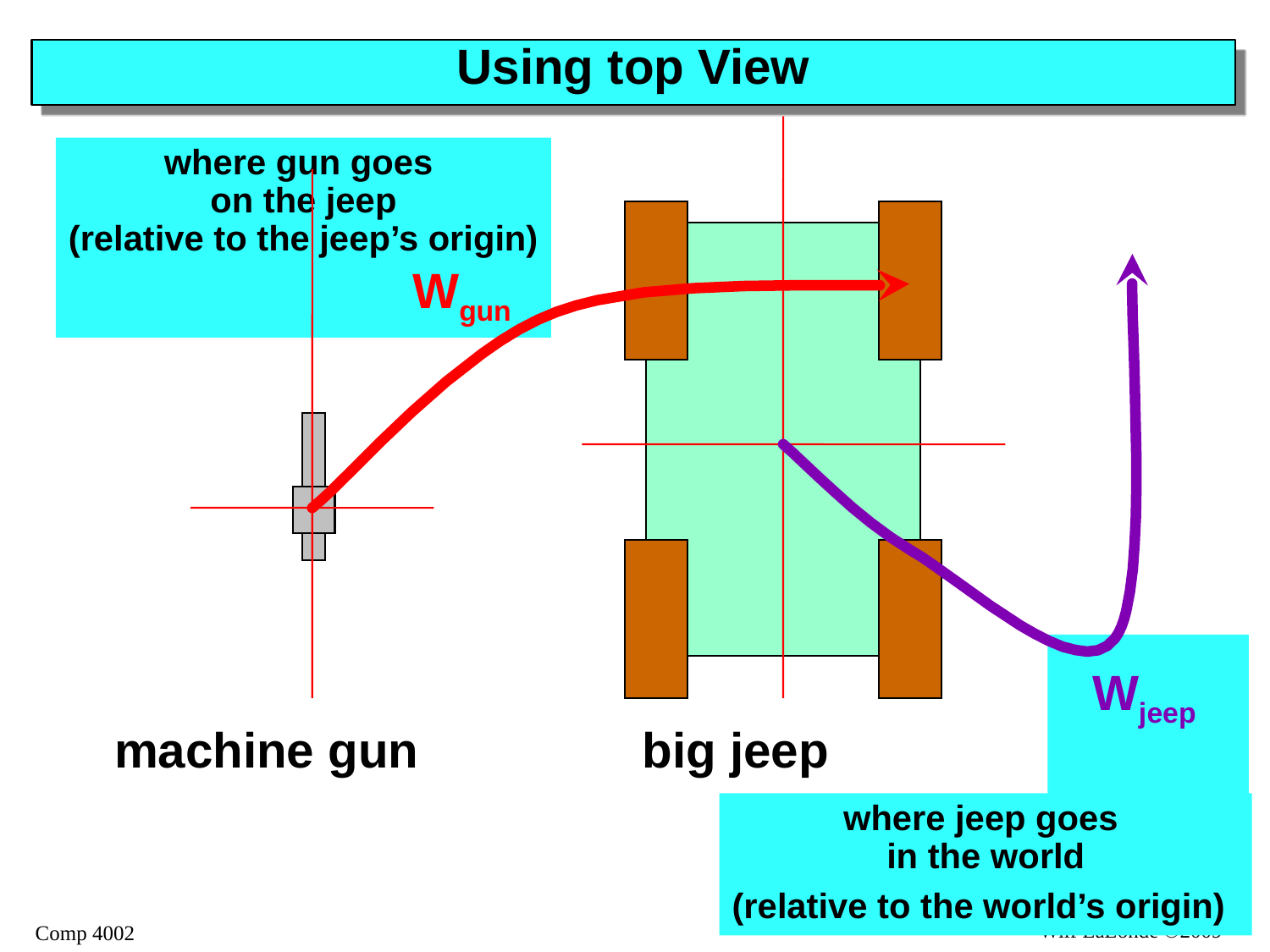

# Using top View

where gun goes
on the jeep
(relative to the jeep’s origin)

Wgun

Wjeep
machine gun
big jeep
where jeep goes
in the world
(relative to the world’s origin)